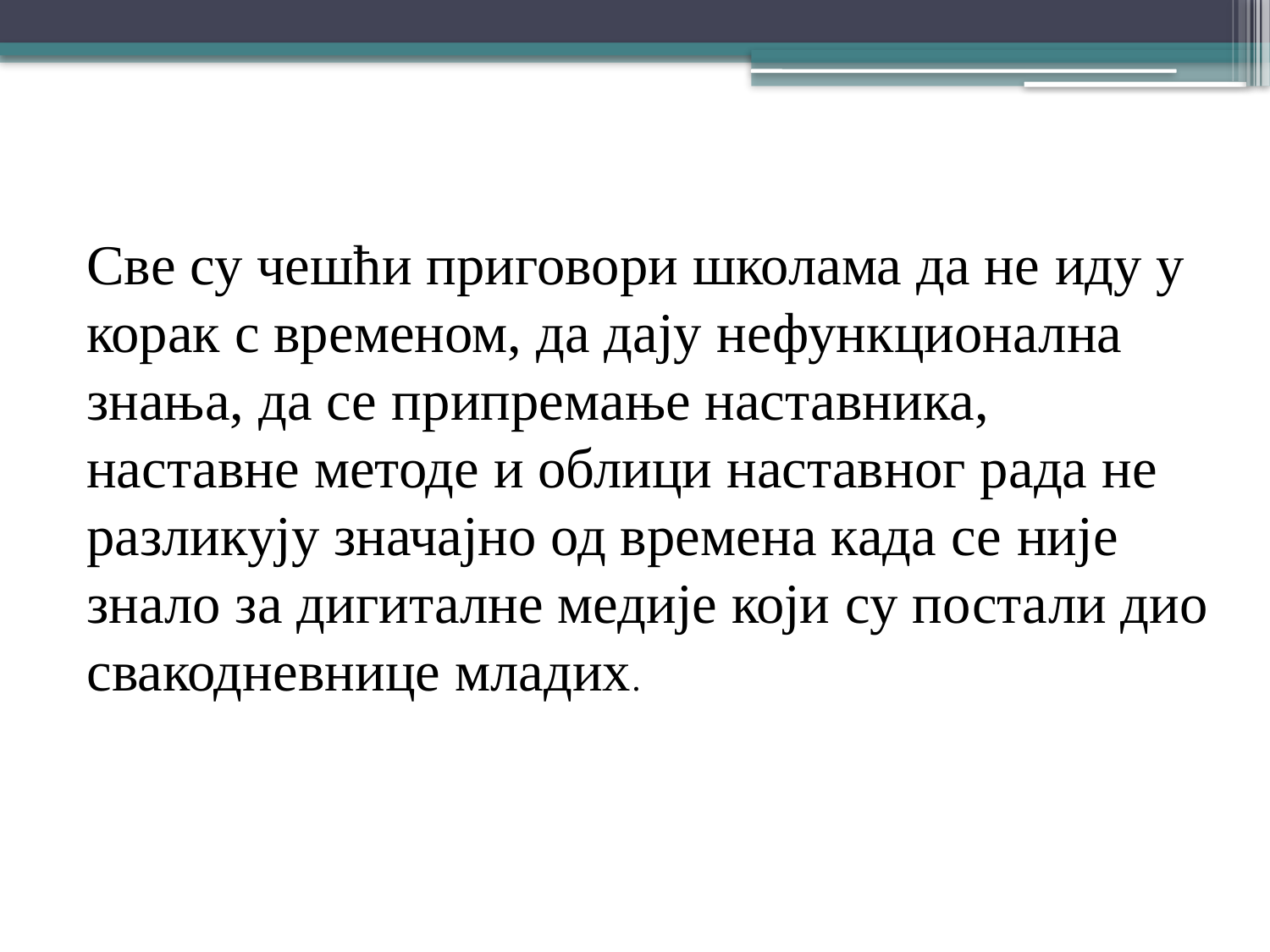

Све су чешћи приговори школама да не иду у корак с временом, да дају нефункционална знања, да се припремање наставника, наставне методе и облици наставног рада не разликују значајно од времена када се није знало за дигиталне медије који су постали дио свакодневнице младих.